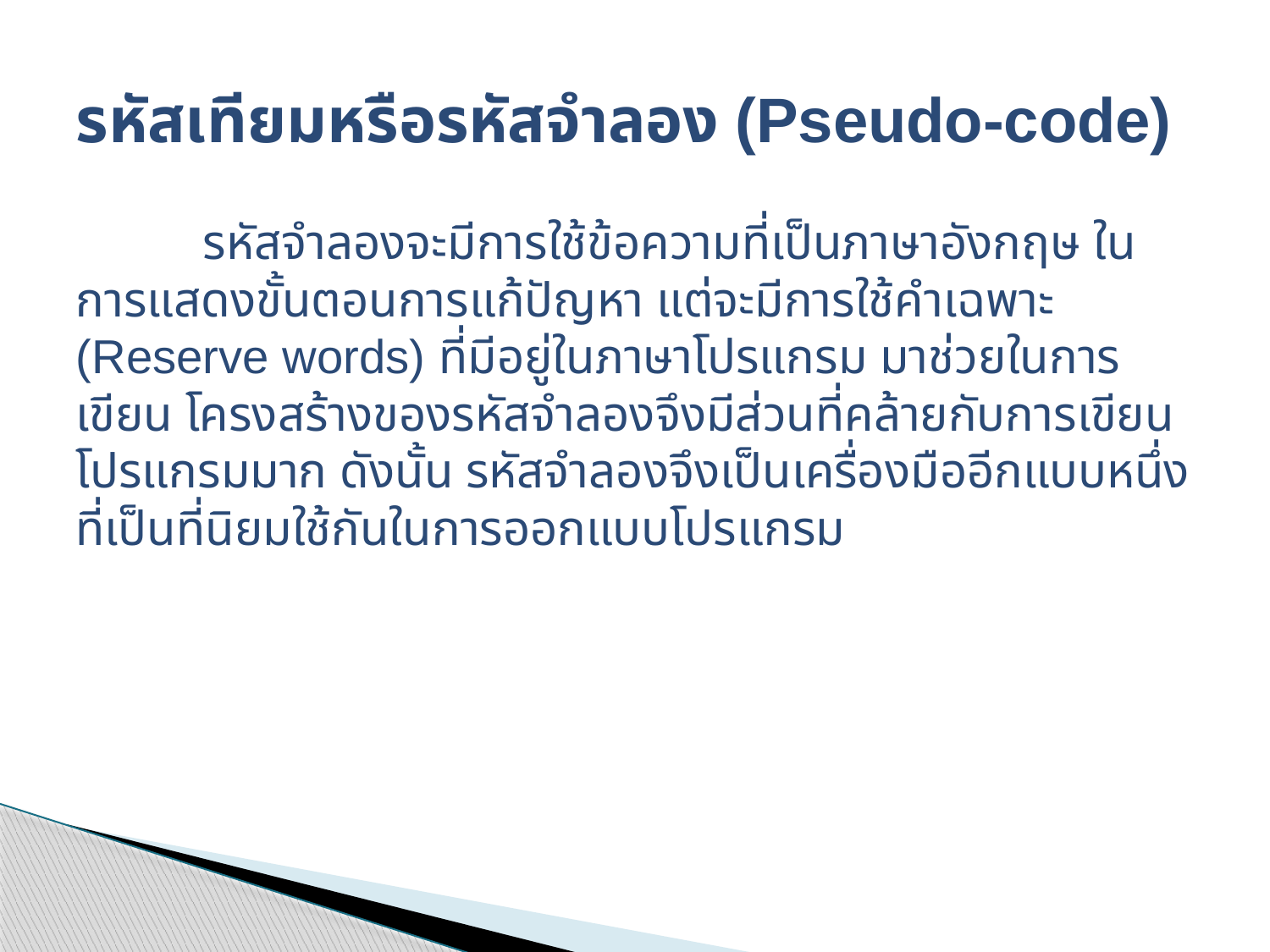

# รหัสเทียมหรือรหัสจำลอง (Pseudo-code)
	รหัสจำลองจะมีการใช้ข้อความที่เป็นภาษาอังกฤษ ในการแสดงขั้นตอนการแก้ปัญหา แต่จะมีการใช้คำเฉพาะ (Reserve words) ที่มีอยู่ในภาษาโปรแกรม มาช่วยในการเขียน โครงสร้างของรหัสจำลองจึงมีส่วนที่คล้ายกับการเขียนโปรแกรมมาก ดังนั้น รหัสจำลองจึงเป็นเครื่องมืออีกแบบหนึ่งที่เป็นที่นิยมใช้กันในการออกแบบโปรแกรม